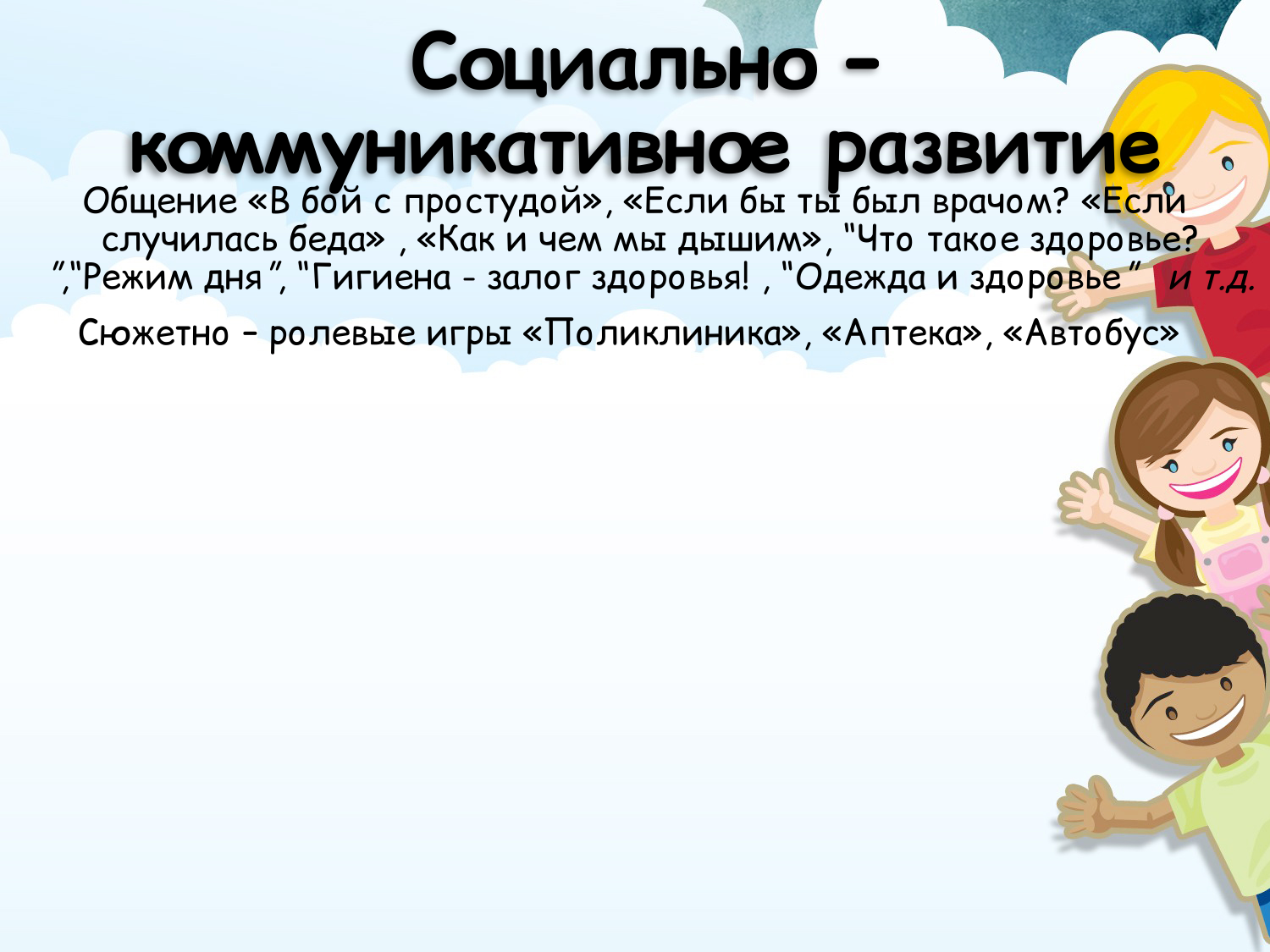

# Социально – коммуникативное развитие
Общение «В бой с простудой», «Если бы ты был врачом? «Если случилась беда» , «Как и чем мы дышим», “Что такое здоровье? ”,“Режим дня”, “Гигиена - залог здоровья! , “Одежда и здоровье”   и т.д.
Сюжетно – ролевые игры «Поликлиника», «Аптека», «Автобус»